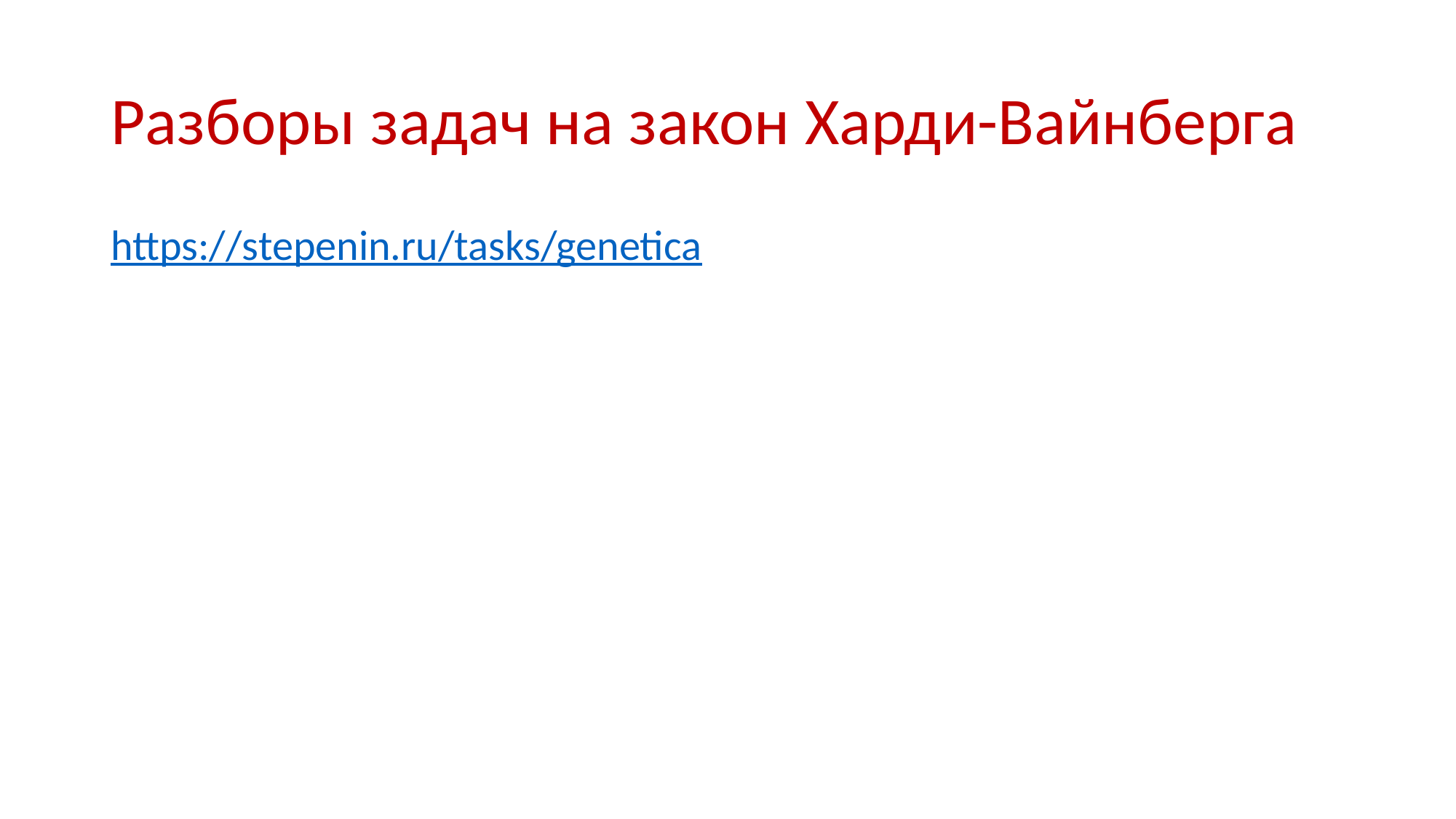

# Разборы задач на закон Харди-Вайнберга
https://stepenin.ru/tasks/genetica